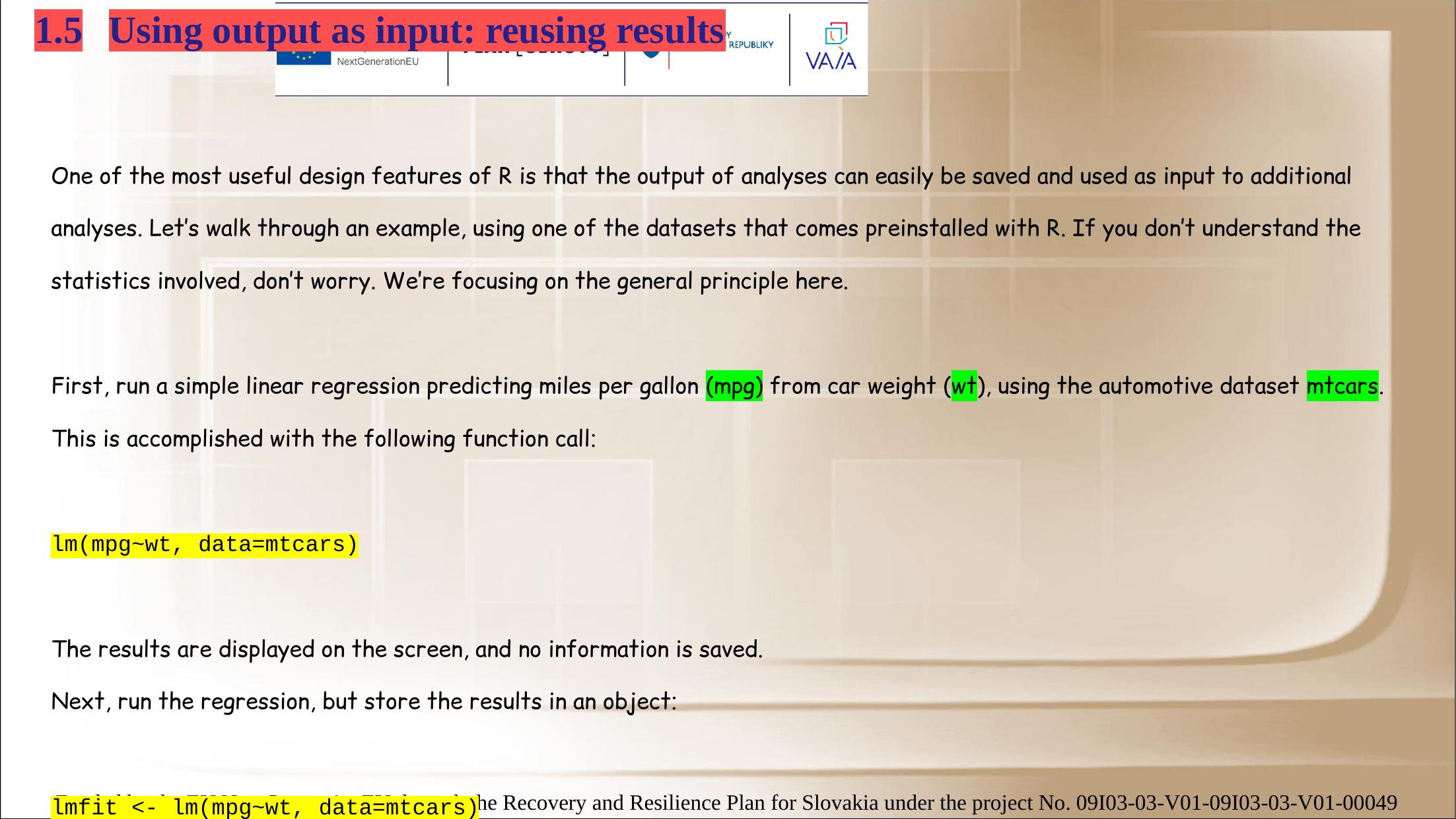

1.5	Using output as input: reusing results
One of the most useful design features of R is that the output of analyses can easily be saved and used as input to additional analyses. Let’s walk through an example, using one of the datasets that comes preinstalled with R. If you don’t understand the statistics involved, don’t worry. We’re focusing on the general principle here.

First, run a simple linear regression predicting miles per gallon (mpg) from car weight (wt), using the automotive dataset mtcars. This is accomplished with the following function call:

lm(mpg~wt, data=mtcars)

The results are displayed on the screen, and no information is saved.
Next, run the regression, but store the results in an object:

lmfit <- lm(mpg~wt, data=mtcars)

The assignment creates a list object called lmfit that contains extensive information from the analysis (including the predicted values, residuals, regression coefficients, and more). Although no output is sent to the screen, the results can be both displayed and manipulated further.
Typing summary(lmfit) displays a summary of the results, and plot(lmfit) produces diagnostic plots. The statement cook <- cooks.distance(lmfit) generates and stores influence statistics, and plot(cook) graphs them.